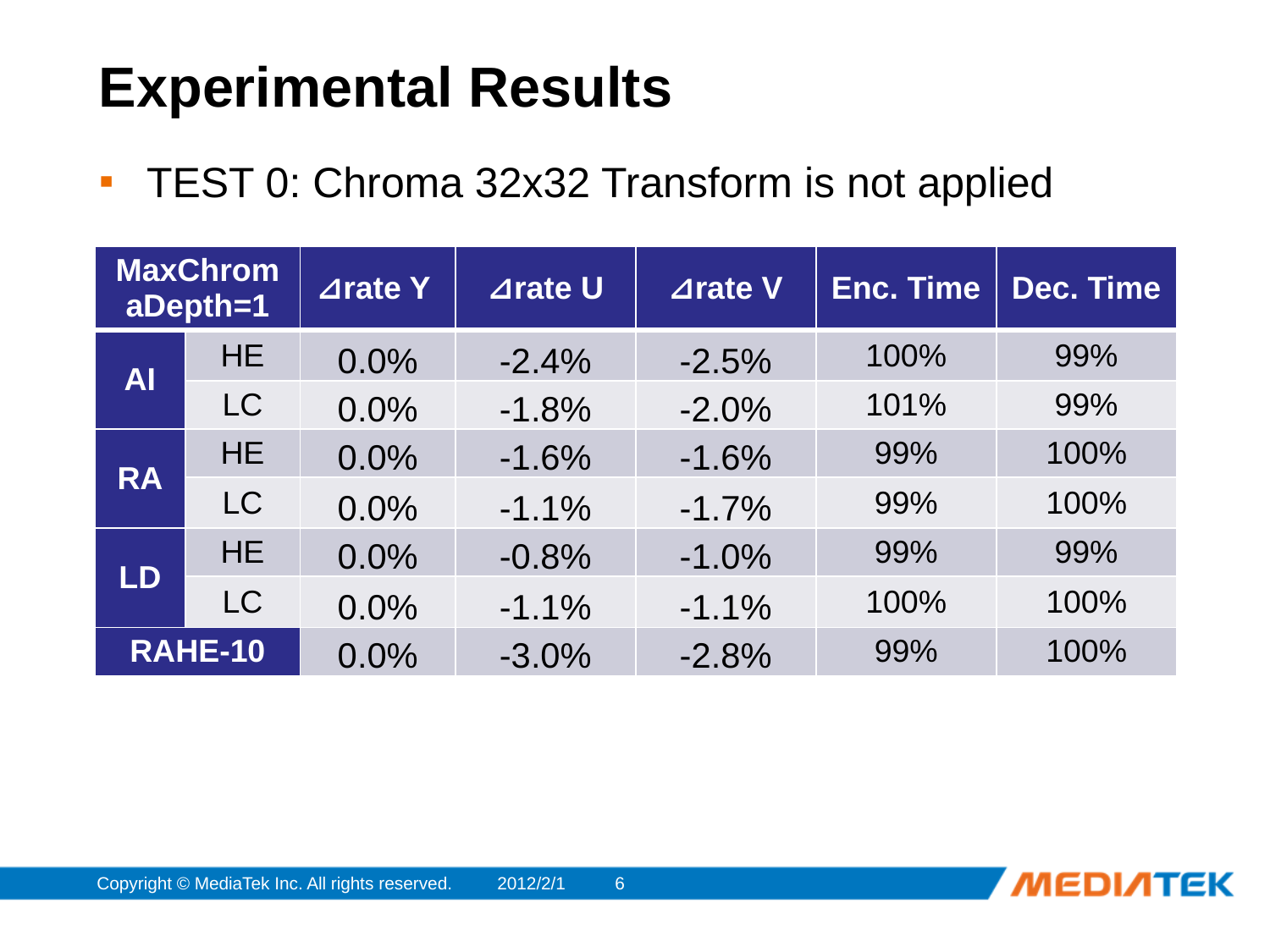

Experimental Results
TEST 0: Chroma 32x32 Transform is not applied
| MaxChromaDepth=1 |  | ⊿rate Y | ⊿rate U | ⊿rate V | Enc. Time | Dec. Time |
| --- | --- | --- | --- | --- | --- | --- |
| AI | HE | 0.0% | -2.4% | -2.5% | 100% | 99% |
|  | LC | 0.0% | -1.8% | -2.0% | 101% | 99% |
| RA | HE | 0.0% | -1.6% | -1.6% | 99% | 100% |
|  | LC | 0.0% | -1.1% | -1.7% | 99% | 100% |
| LD | HE | 0.0% | -0.8% | -1.0% | 99% | 99% |
|  | LC | 0.0% | -1.1% | -1.1% | 100% | 100% |
| RAHE-10 |  | 0.0% | -3.0% | -2.8% | 99% | 100% |
Copyright © MediaTek Inc. All rights reserved.
2012/2/1
6